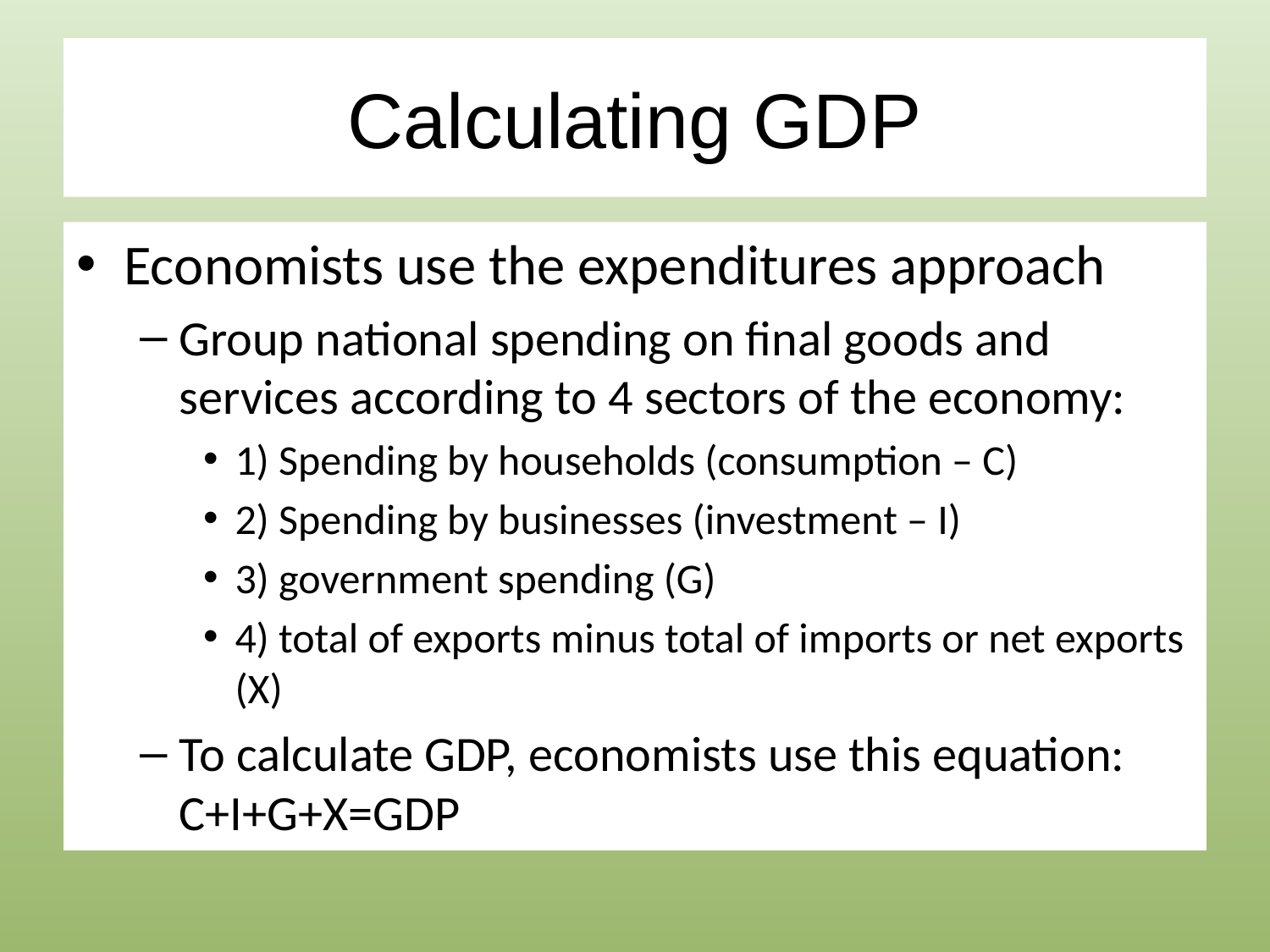

# Calculating GDP
Economists use the expenditures approach
Group national spending on final goods and services according to 4 sectors of the economy:
1) Spending by households (consumption – C)
2) Spending by businesses (investment – I)
3) government spending (G)
4) total of exports minus total of imports or net exports (X)
To calculate GDP, economists use this equation: C+I+G+X=GDP